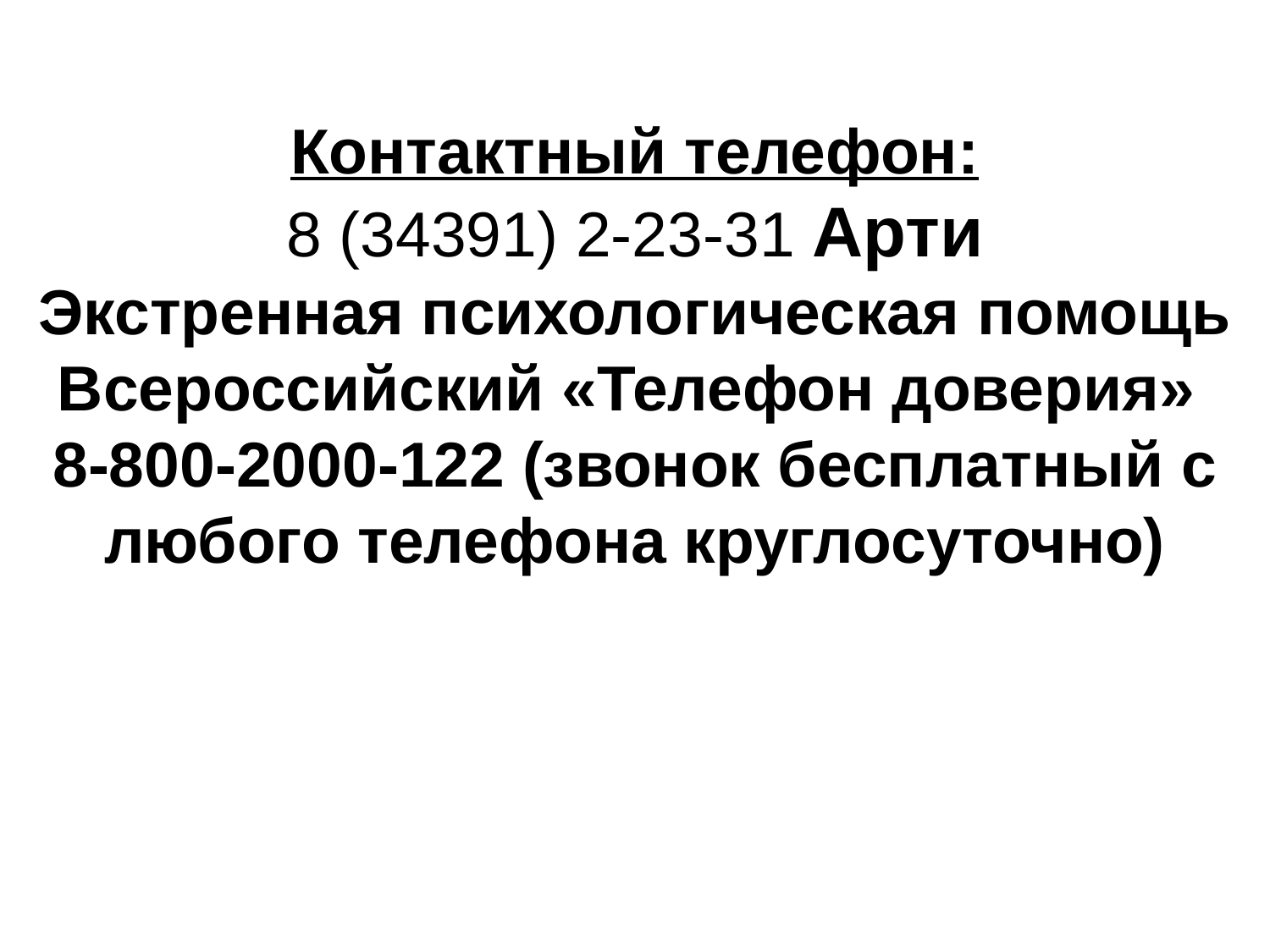

Контактный телефон:
8 (34391) 2-23-31 Арти
Экстренная психологическая помощь Всероссийский «Телефон доверия»
8-800-2000-122 (звонок бесплатный с любого телефона круглосуточно)